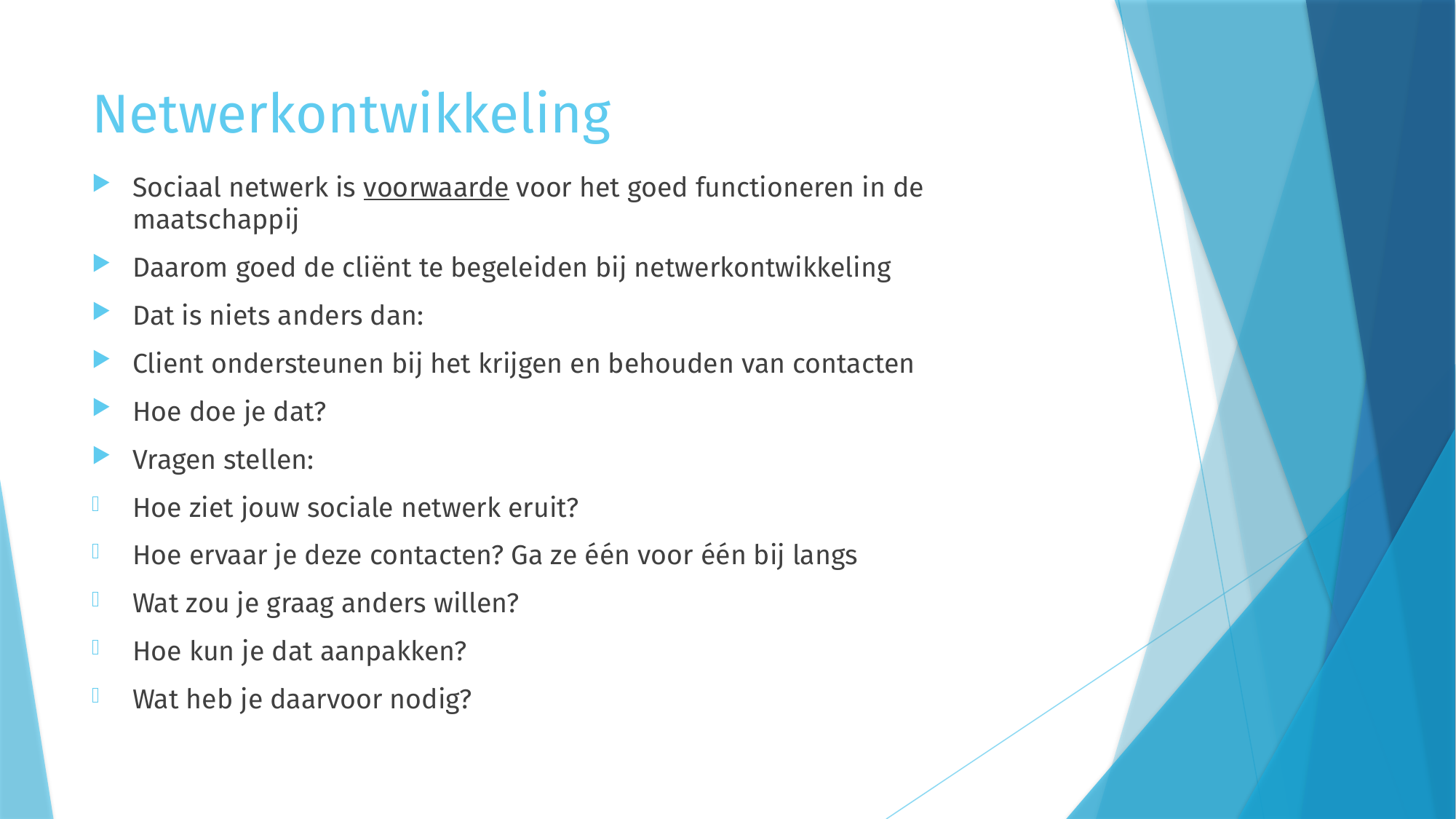

# Netwerkontwikkeling
Sociaal netwerk is voorwaarde voor het goed functioneren in de maatschappij
Daarom goed de cliënt te begeleiden bij netwerkontwikkeling
Dat is niets anders dan:
Client ondersteunen bij het krijgen en behouden van contacten
Hoe doe je dat?
Vragen stellen:
Hoe ziet jouw sociale netwerk eruit?
Hoe ervaar je deze contacten? Ga ze één voor één bij langs
Wat zou je graag anders willen?
Hoe kun je dat aanpakken?
Wat heb je daarvoor nodig?